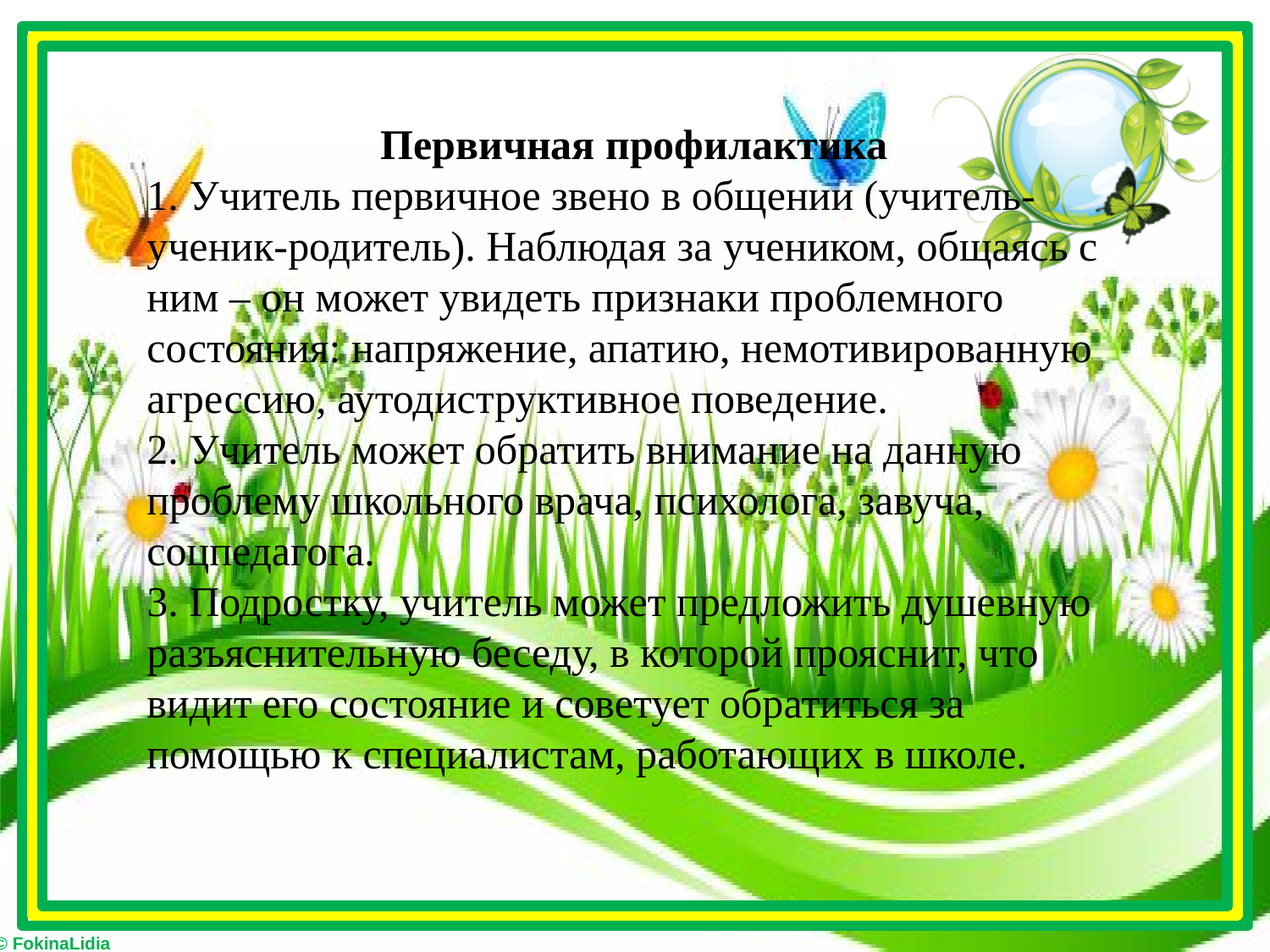

Первичная профилактика
1. Учитель первичное звено в общении (учитель-ученик-родитель). Наблюдая за учеником, общаясь с ним – он может увидеть признаки проблемного состояния: напряжение, апатию, немотивированную агрессию, аутодиструктивное поведение.
2. Учитель может обратить внимание на данную проблему школьного врача, психолога, завуча, соцпедагога.
3. Подростку, учитель может предложить душевную разъяснительную беседу, в которой прояснит, что видит его состояние и советует обратиться за помощью к специалистам, работающих в школе.